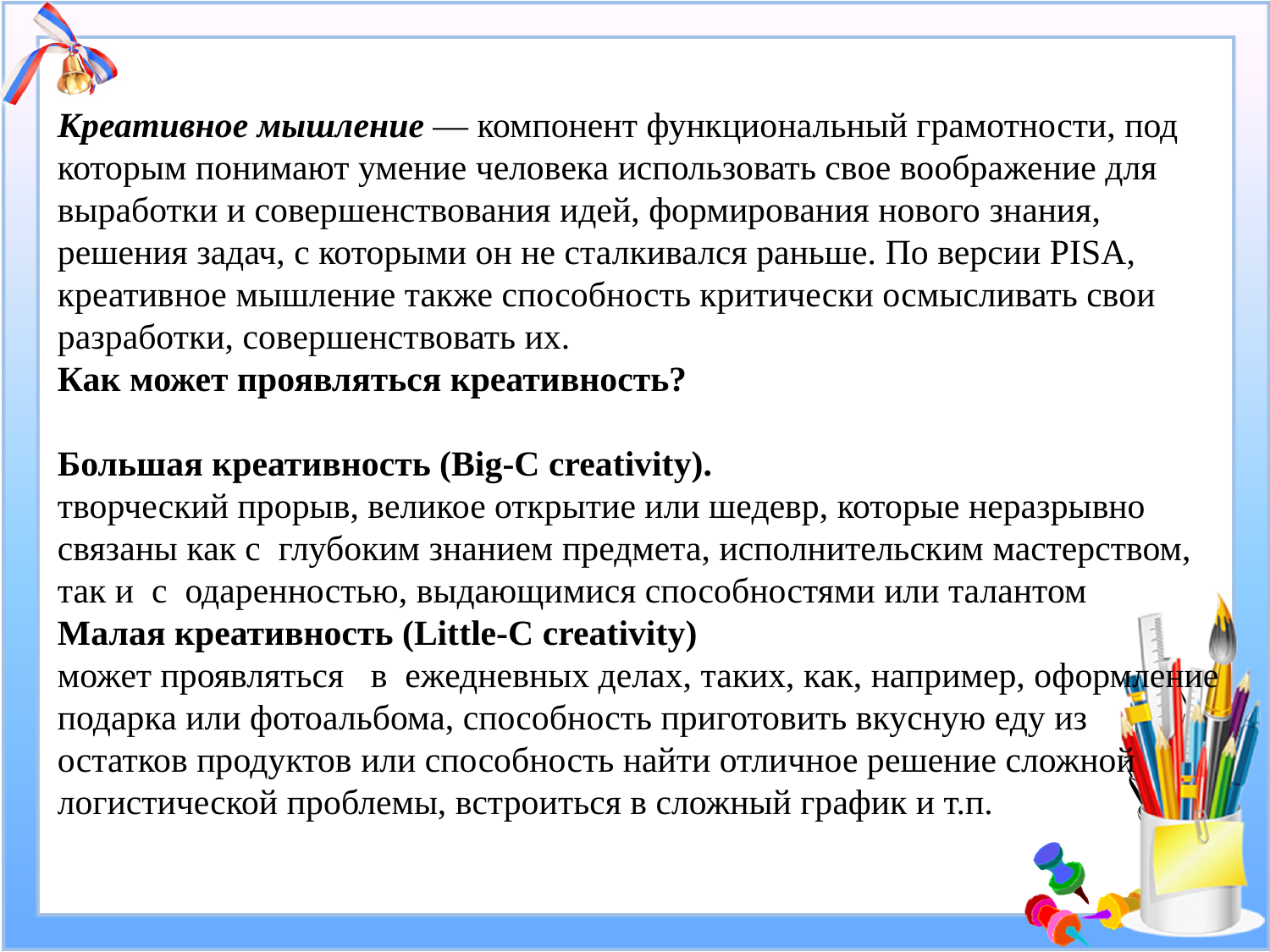

Креативное мышление — компонент функциональный грамотности, под которым понимают умение человека использовать свое воображение для выработки и совершенствования идей, формирования нового знания, решения задач, с которыми он не сталкивался раньше. По версии PISA, креативное мышление также способность критически осмысливать свои разработки, совершенствовать их.
Как может проявляться креативность?

Большая креативность (Big-C creativity).
творческий прорыв, великое открытие или шедевр, которые неразрывно связаны как с  глубоким знанием предмета, исполнительским мастерством, так и  с  одаренностью, выдающимися способностями или талантом
Малая креативность (Little-C creativity)
может проявляться   в  ежедневных делах, таких, как, например, оформление подарка или фотоальбома, способность приготовить вкусную еду из остатков продуктов или способность найти отличное решение сложной логистической проблемы, встроиться в сложный график и т.п.